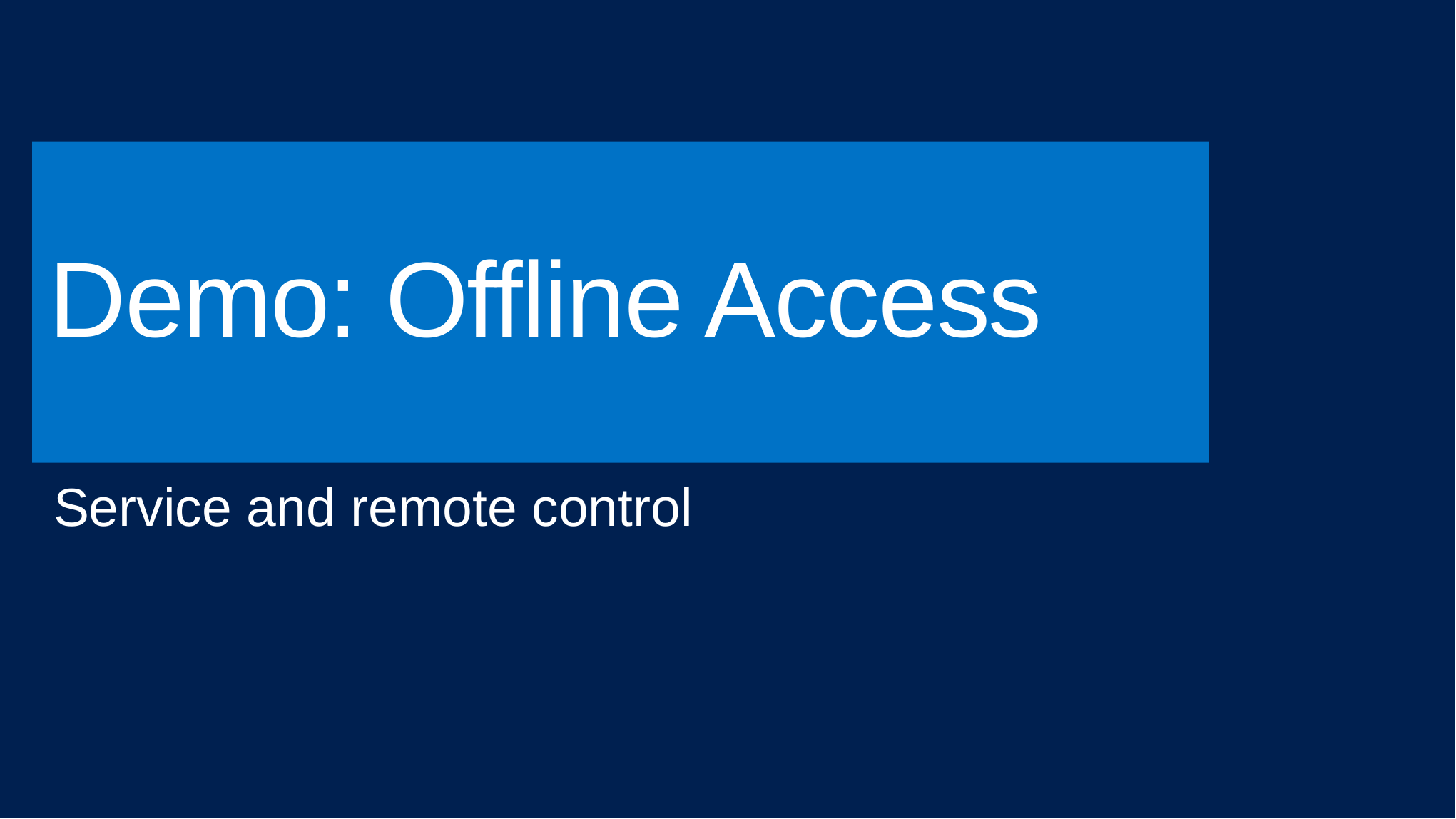

# Demo: Offline Access
Service and remote control